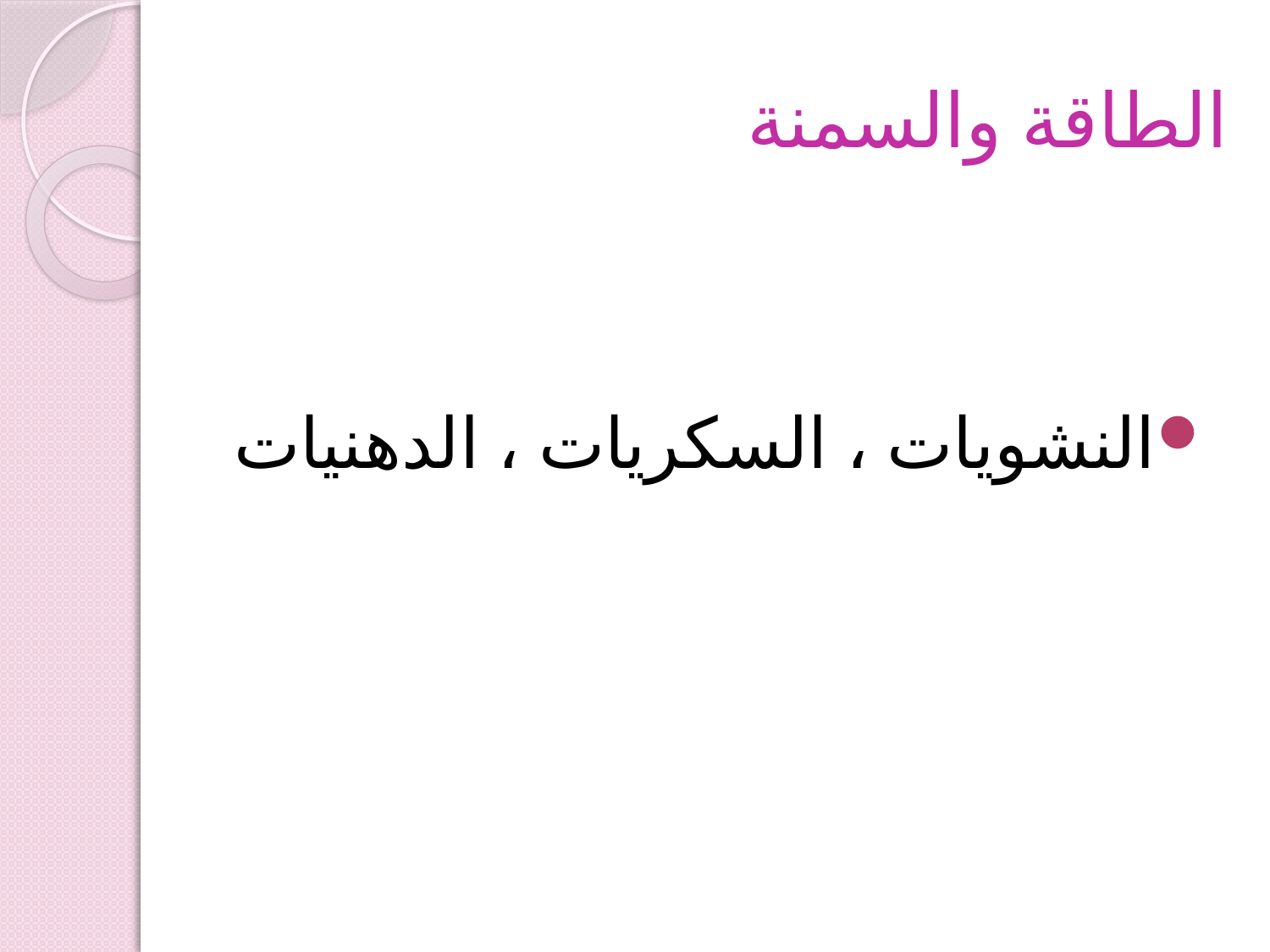

# الطاقة والسمنة

النشويات ، السكريات ، الدهنيات